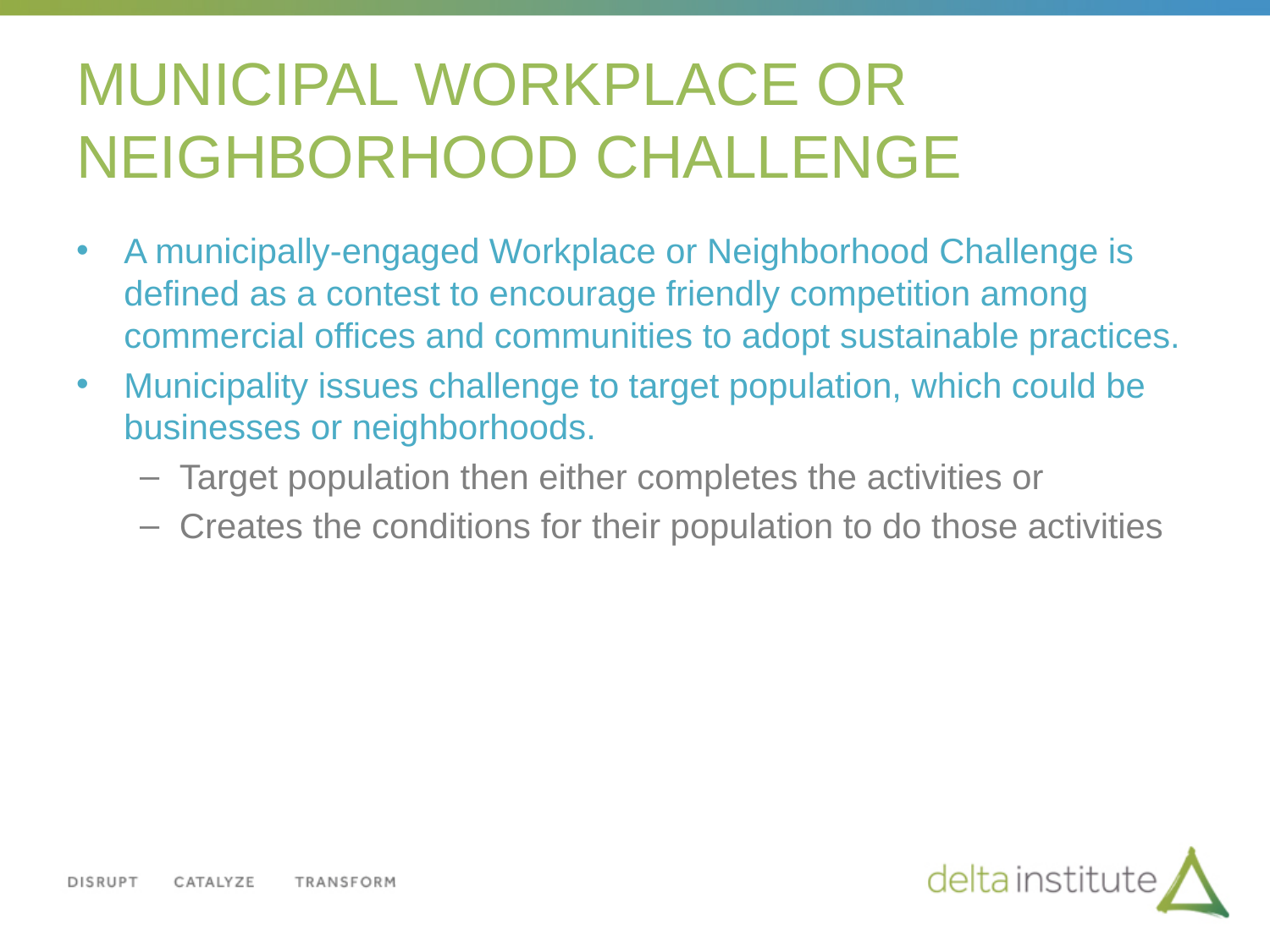

# Municipal Workplace or Neighborhood Challenge
A municipally-engaged Workplace or Neighborhood Challenge is defined as a contest to encourage friendly competition among commercial offices and communities to adopt sustainable practices.
Municipality issues challenge to target population, which could be businesses or neighborhoods.
Target population then either completes the activities or
Creates the conditions for their population to do those activities